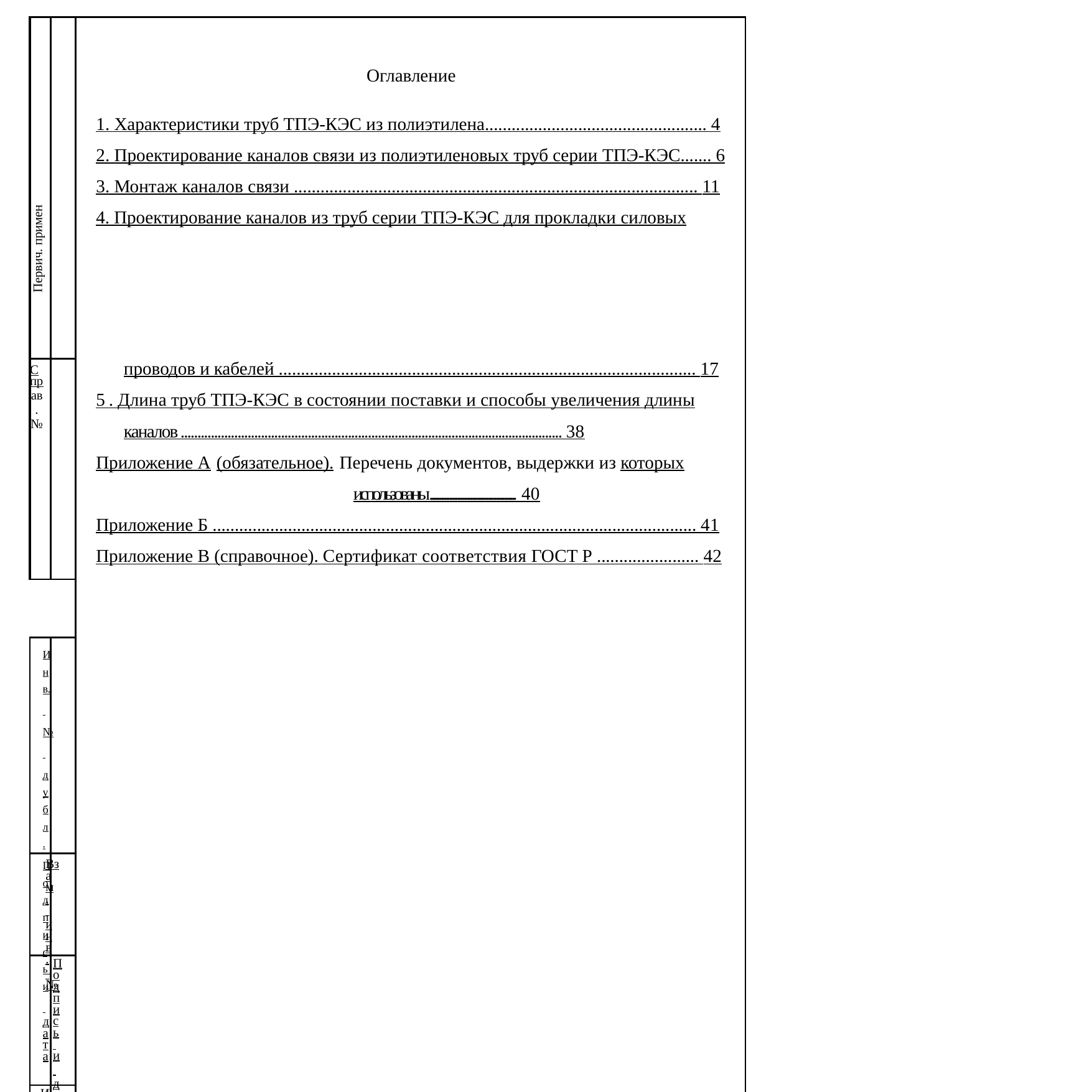

| Первич. примен |  | Оглавление |  |  |  |  |  |  |
| --- | --- | --- | --- | --- | --- | --- | --- | --- |
|  |  | 1. Характеристики труб ТПЭ-КЭС из полиэтилена.................................................. 4 |  |  |  |  |  |  |
|  |  | 2. Проектирование каналов связи из полиэтиленовых труб серии ТПЭ-КЭС....... 6 |  |  |  |  |  |  |
|  |  | 3. Монтаж каналов связи ........................................................................................... 11 |  |  |  |  |  |  |
|  |  | 4. Проектирование каналов из труб серии ТПЭ-КЭС для прокладки силовых |  |  |  |  |  |  |
| Справ. № |  | проводов и кабелей .............................................................................................. 17 |  |  |  |  |  |  |
|  |  | 5. Длина труб ТПЭ-КЭС в состоянии поставки и способы увеличения длины |  |  |  |  |  |  |
|  |  | каналов .................................................................................................................. 38 |  |  |  |  |  |  |
|  |  | Приложение А (обязательное). Перечень документов, выдержки из которых |  |  |  |  |  |  |
|  |  | использованы ..................................................... 40 |  |  |  |  |  |  |
|  |  | Приложение Б ............................................................................................................. 41 |  |  |  |  |  |  |
|  |  | Приложение В (справочное). Сертификат соответствия ГОСТ Р ....................... 42 |  |  |  |  |  |  |
|  |  |  |  |  |  |  |  |  |
| Инв. № дубл. Подпись и дата |  |  |  |  |  |  |  |  |
| Взам. инв. № |  |  |  |  |  |  |  |  |
| Подпись и дата |  |  |  |  |  |  |  |  |
| Инв. № подл |  |  |  |  |  |  |  |  |
|  |  |  |  |  |  |  | ТПЭ-КЭС Техническая информация для проектирования | Лист |
|  |  |  |  |  |  |  |  |  |
|  |  |  |  |  |  |  |  | 2 |
|  |  | Изм | Лист | № документа | Подпись | Дата |  |  |